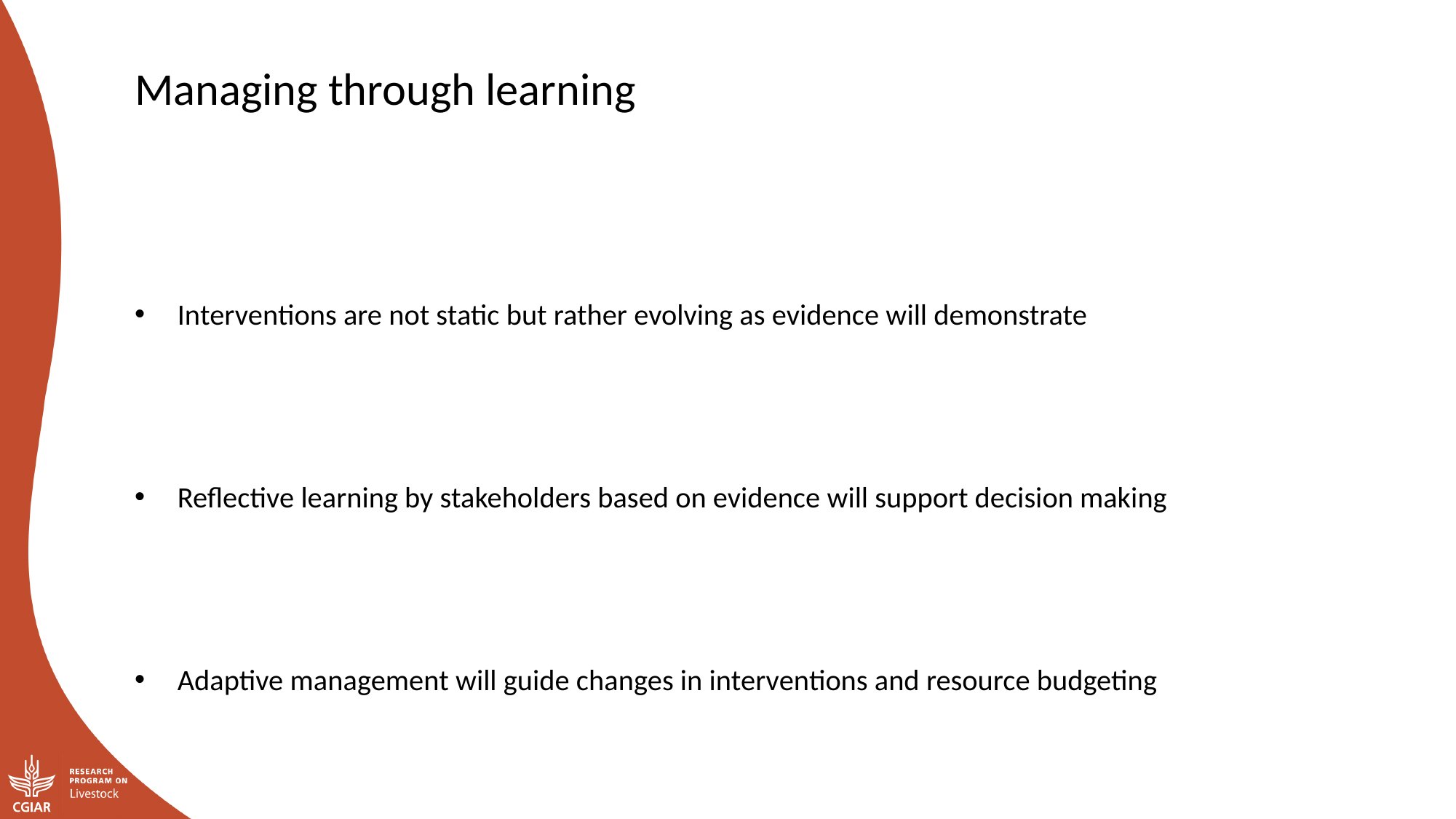

Managing through learning
Interventions are not static but rather evolving as evidence will demonstrate

Reflective learning by stakeholders based on evidence will support decision making

Adaptive management will guide changes in interventions and resource budgeting